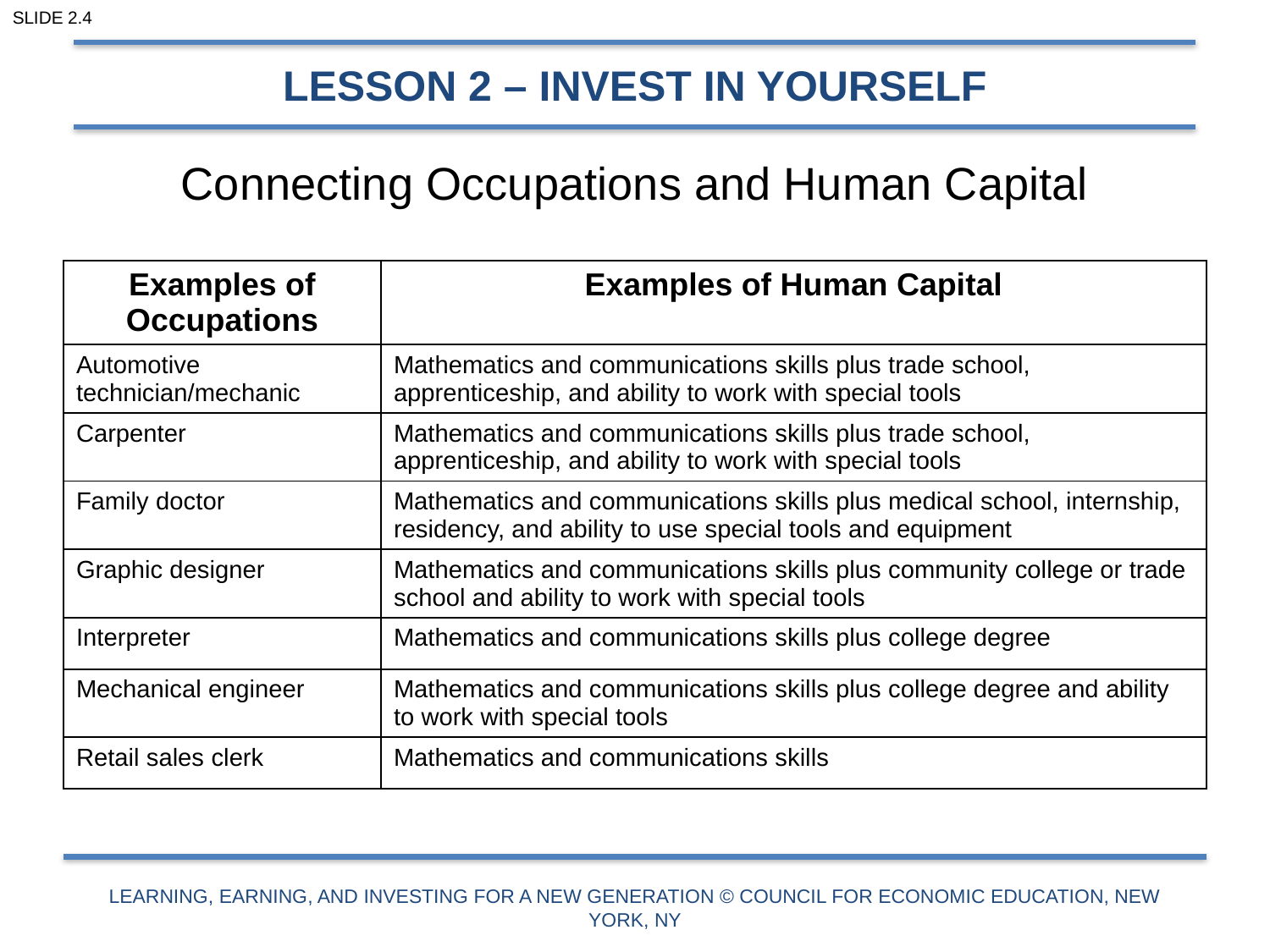

Slide 2.4
Lesson 2 – Invest in Yourself
# Connecting Occupations and Human Capital
| Examples of Occupations | Examples of Human Capital |
| --- | --- |
| Automotive technician/mechanic | Mathematics and communications skills plus trade school, apprenticeship, and ability to work with special tools |
| Carpenter | Mathematics and communications skills plus trade school, apprenticeship, and ability to work with special tools |
| Family doctor | Mathematics and communications skills plus medical school, internship, residency, and ability to use special tools and equipment |
| Graphic designer | Mathematics and communications skills plus community college or trade school and ability to work with special tools |
| Interpreter | Mathematics and communications skills plus college degree |
| Mechanical engineer | Mathematics and communications skills plus college degree and ability to work with special tools |
| Retail sales clerk | Mathematics and communications skills |